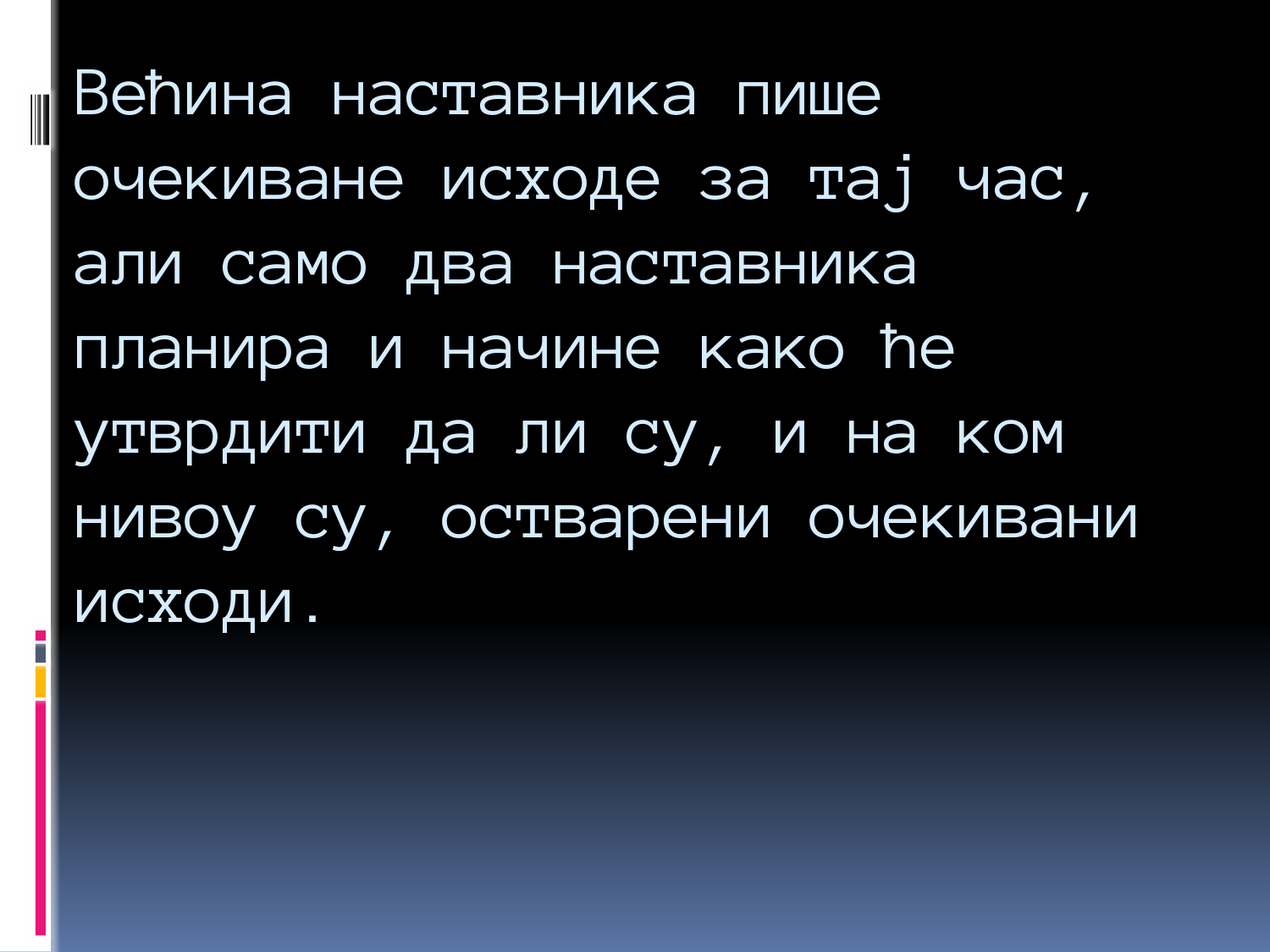

# Већина наставника пише очекиване исходе за тај час, али само два наставника планира и начине како ће утврдити да ли су, и на ком нивоу су, остварени очекивани исходи.